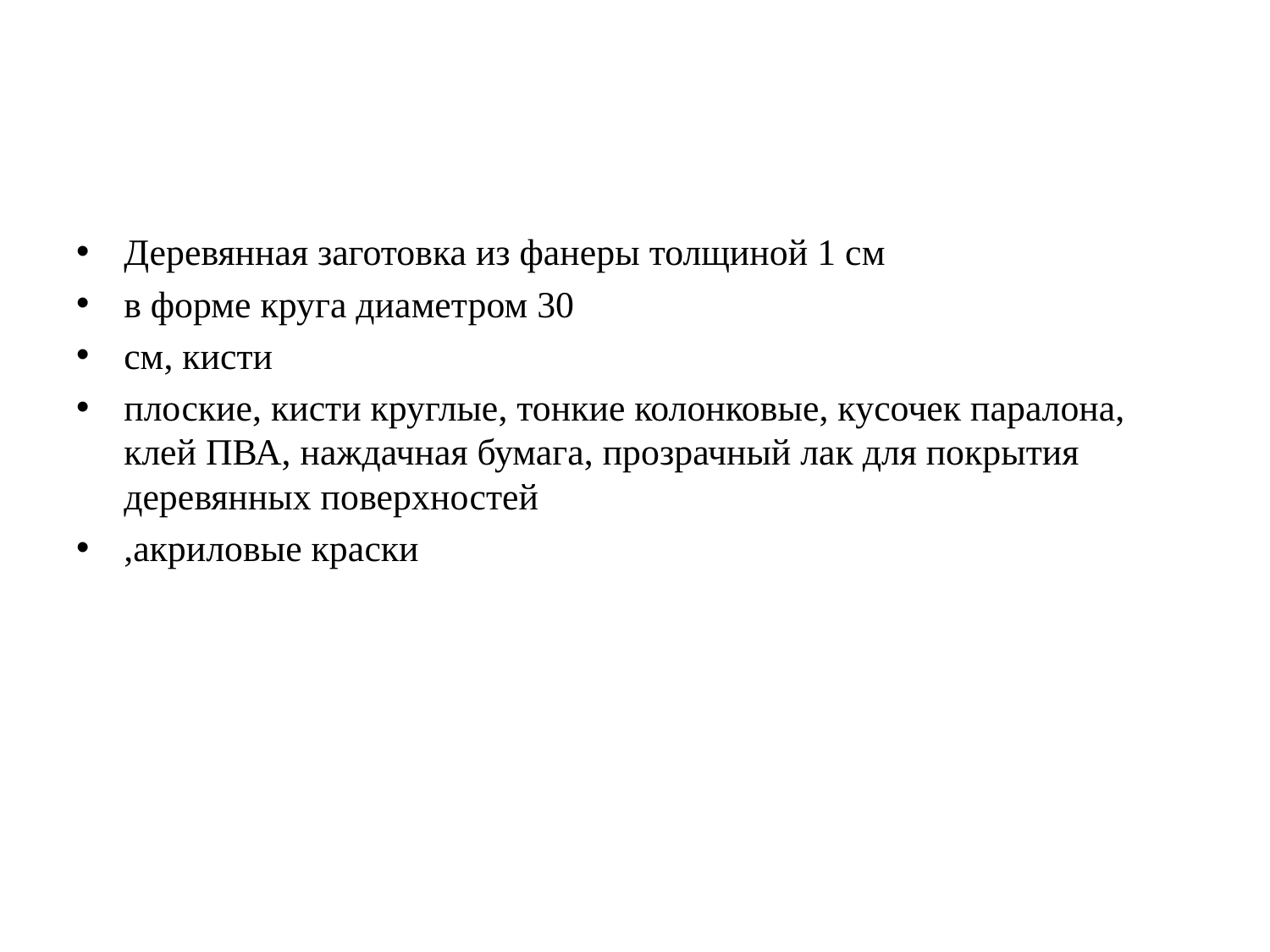

#
Деревянная заготовка из фанеры толщиной 1 см
в форме круга диаметром 30
см, кисти
плоские, кисти круглые, тонкие колонковые, кусочек паралона, клей ПВА, наждачная бумага, прозрачный лак для покрытия деревянных поверхностей
,акриловые краски